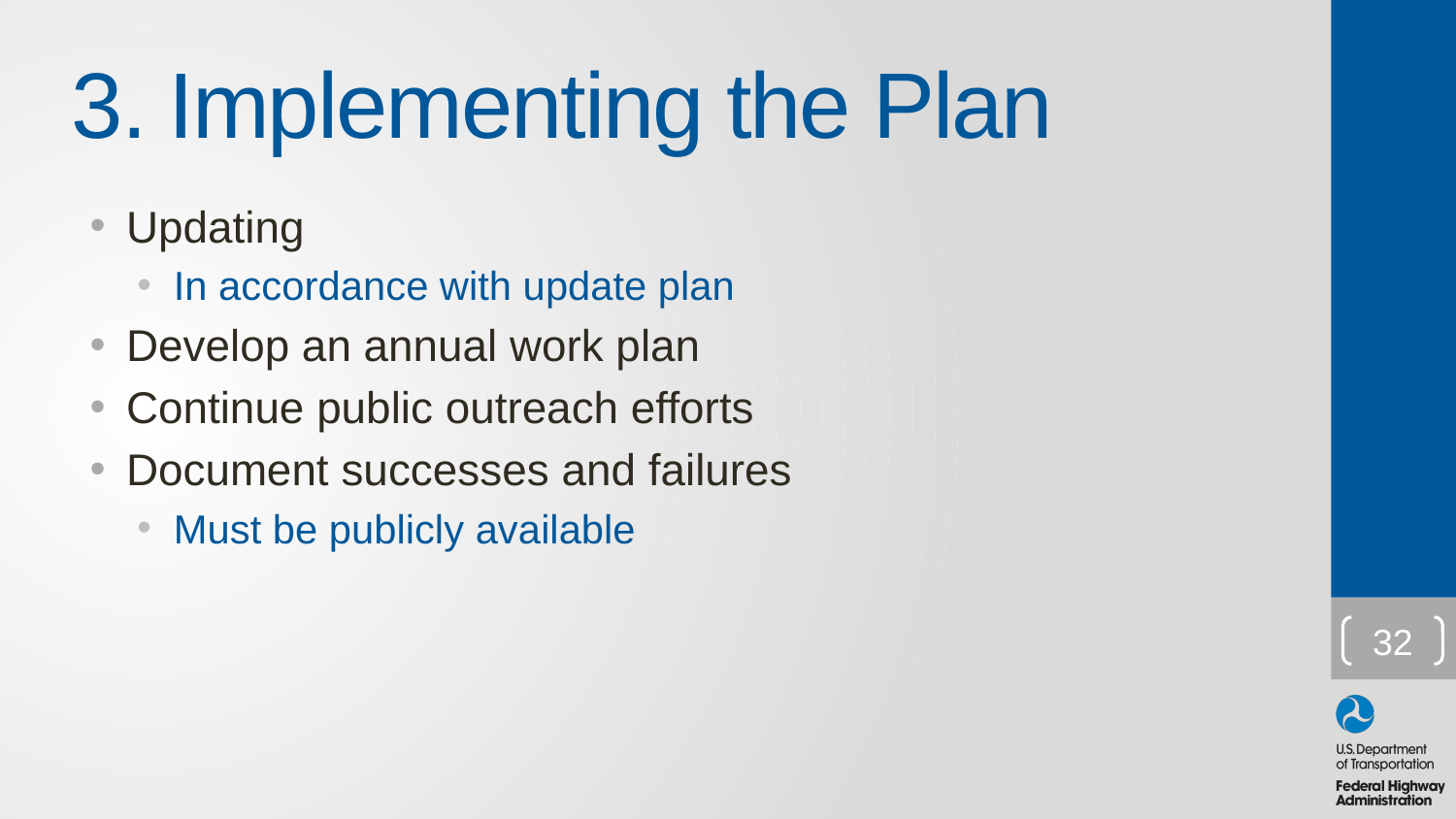

# 3. Implementing the Plan
Updating
In accordance with update plan
Develop an annual work plan
Continue public outreach efforts
Document successes and failures
Must be publicly available
32